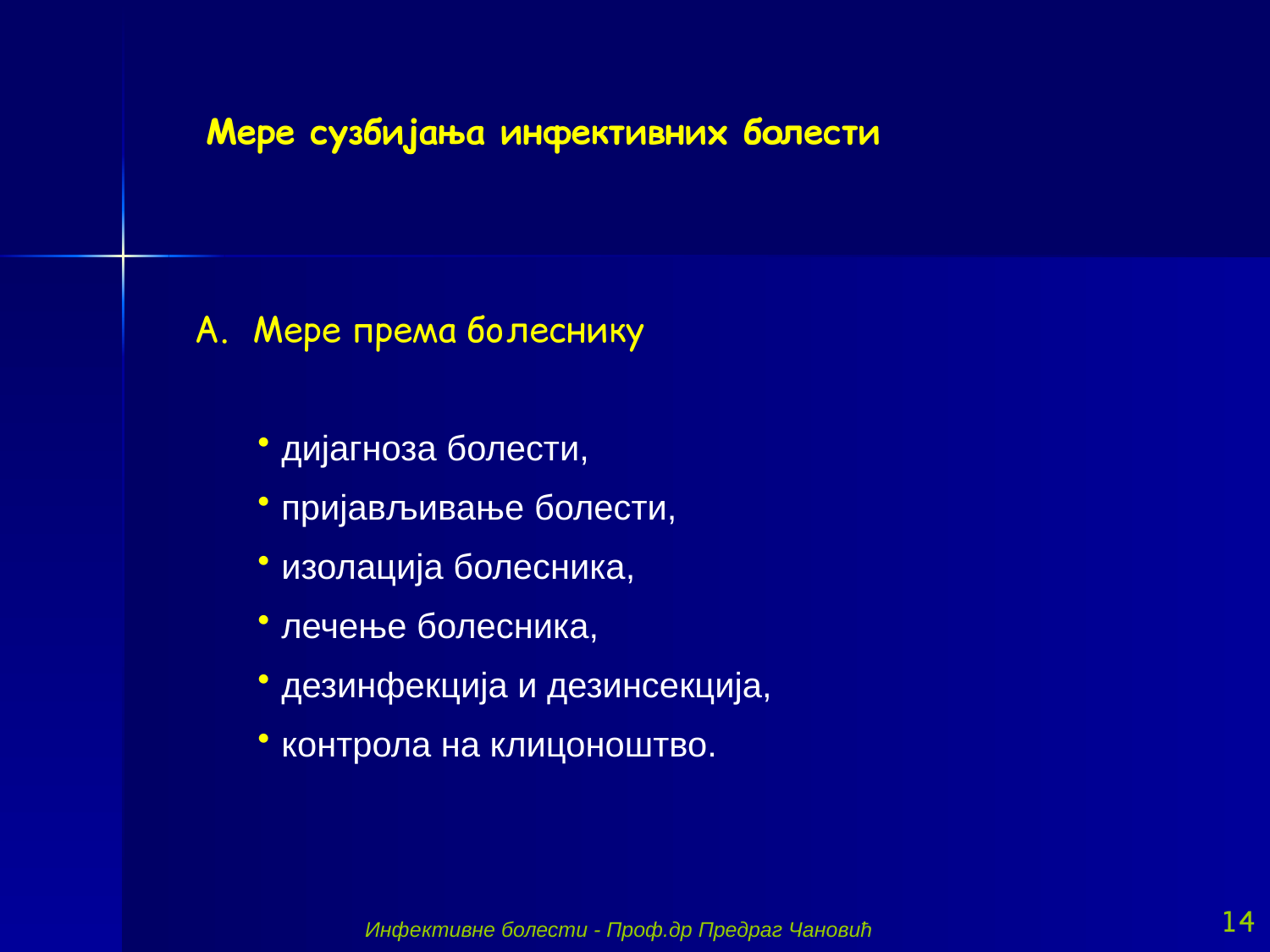

Мере сузбијања инфективних болести
 Мере према болеснику

дијагноза болести,
пријављивање болести,
изолација болесника,
лечење болесника,
дезинфекција и дезинсекција,
контрола на клицоноштво.
14
Инфективне болести - Проф.др Предраг Чановић